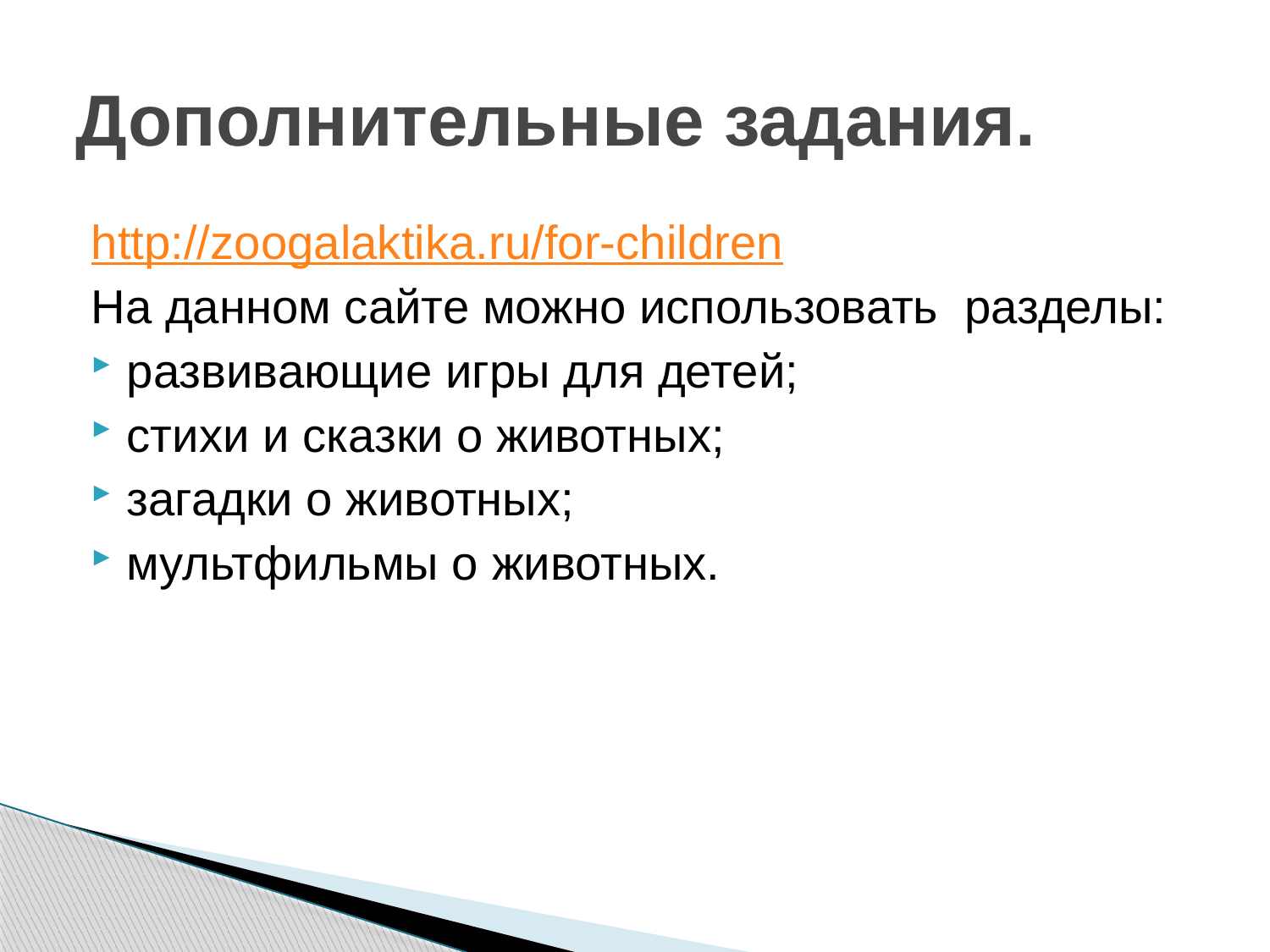

# Дополнительные задания.
http://zoogalaktika.ru/for-children
На данном сайте можно использовать  разделы:
развивающие игры для детей;
стихи и сказки о животных;
загадки о животных;
мультфильмы о животных.